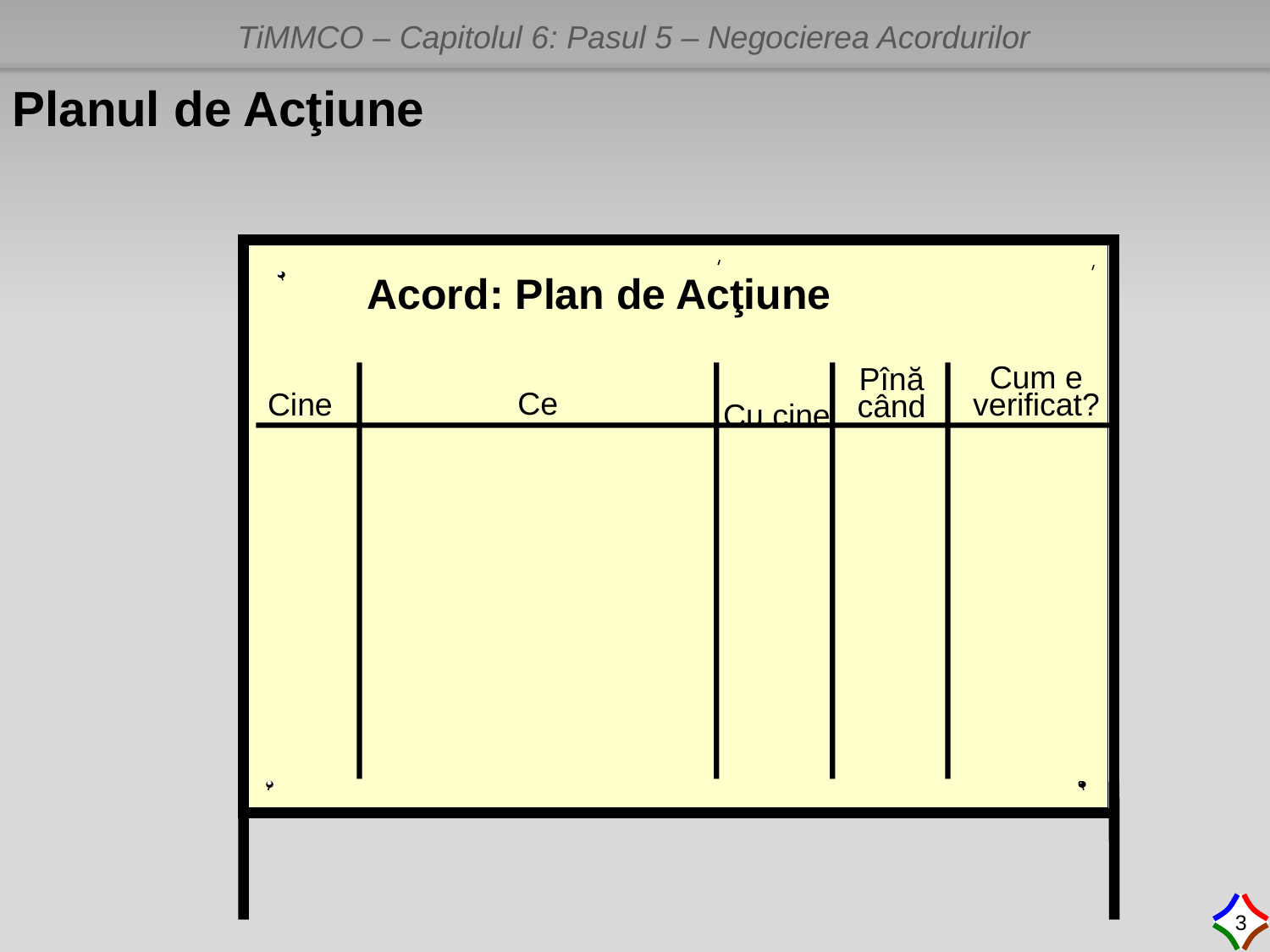

Planul de Acţiune

Acord: Plan de Acţiune

Cu cine
Cum e verificat?

Pînă când
Ce
Cine